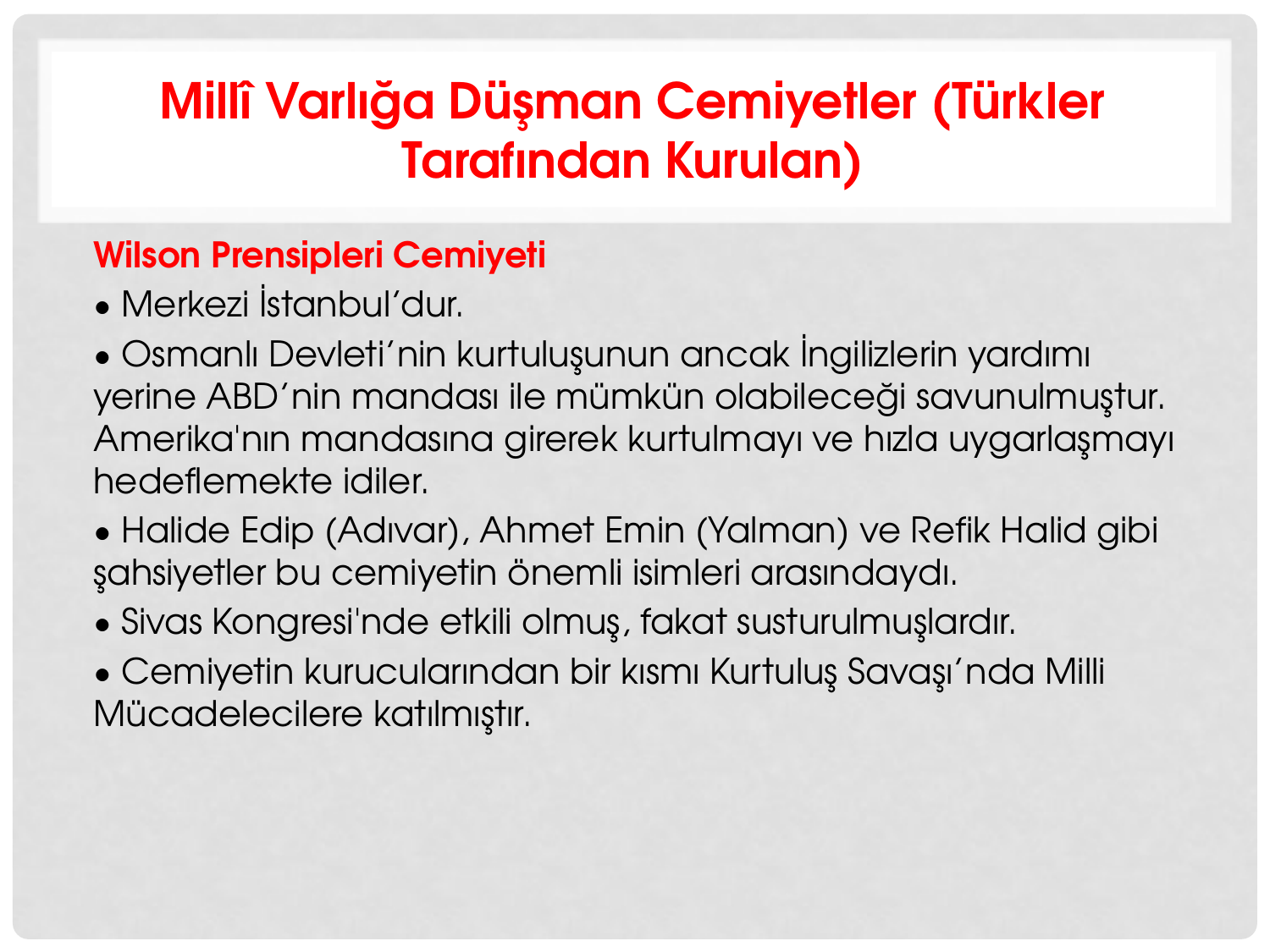

# Millî Varlığa Düşman Cemiyetler (Türkler Tarafından Kurulan)
Wilson Prensipleri Cemiyeti
• Merkezi İstanbul’dur.
• Osmanlı Devleti’nin kurtuluşunun ancak İngilizlerin yardımı yerine ABD’nin mandası ile mümkün olabileceği savunulmuştur. Amerika'nın mandasına girerek kurtulmayı ve hızla uygarlaşmayı hedeflemekte idiler.
• Halide Edip (Adıvar), Ahmet Emin (Yalman) ve Refik Halid gibi şahsiyetler bu cemiyetin önemli isimleri arasındaydı.
• Sivas Kongresi'nde etkili olmuş, fakat susturulmuşlardır.
• Cemiyetin kurucularından bir kısmı Kurtuluş Savaşı’nda Milli Mücadelecilere katılmıştır.